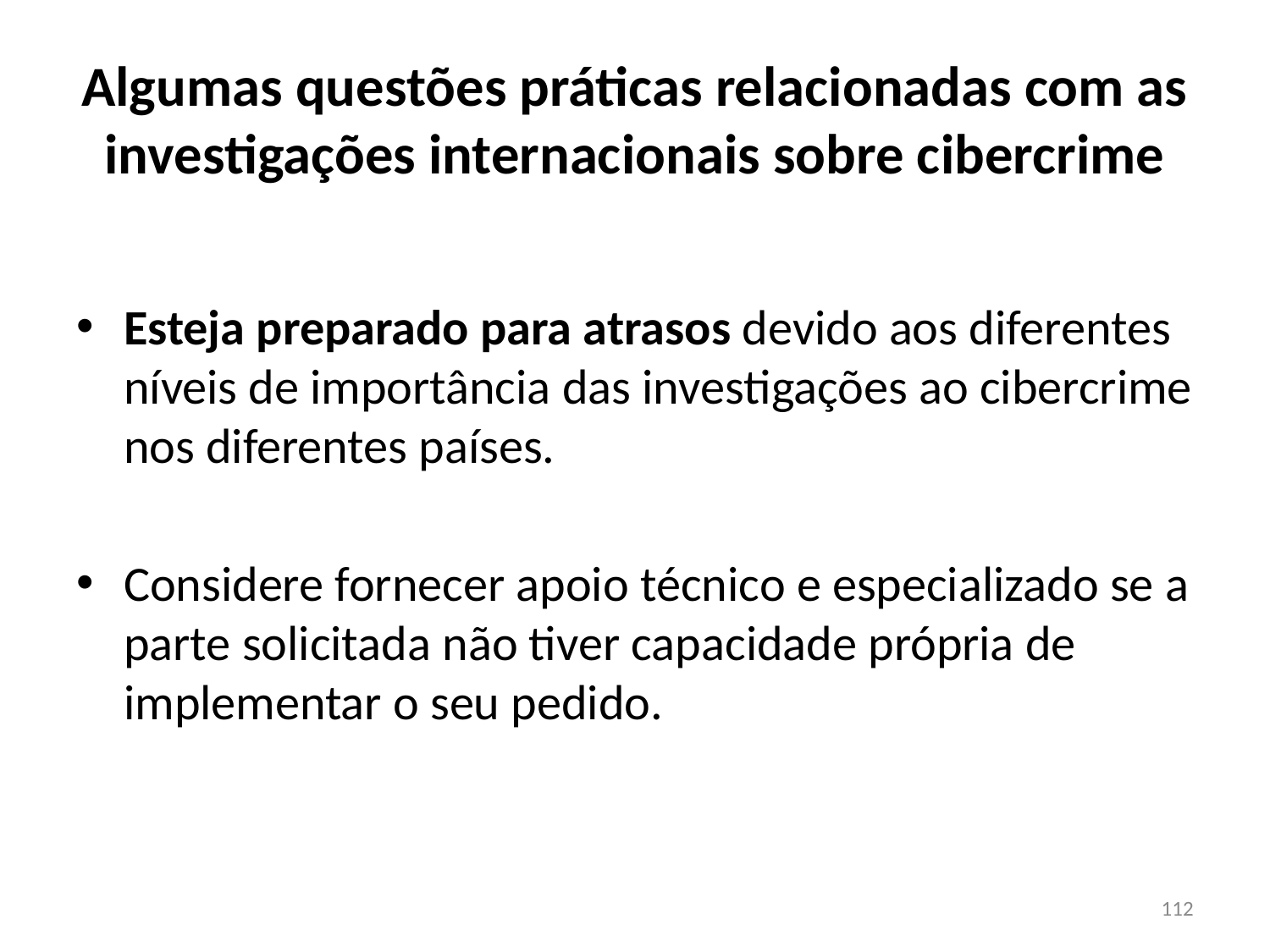

# Algumas questões práticas relacionadas com as investigações internacionais sobre cibercrime
Esteja preparado para atrasos devido aos diferentes níveis de importância das investigações ao cibercrime nos diferentes países.

Considere fornecer apoio técnico e especializado se a parte solicitada não tiver capacidade própria de implementar o seu pedido.

112